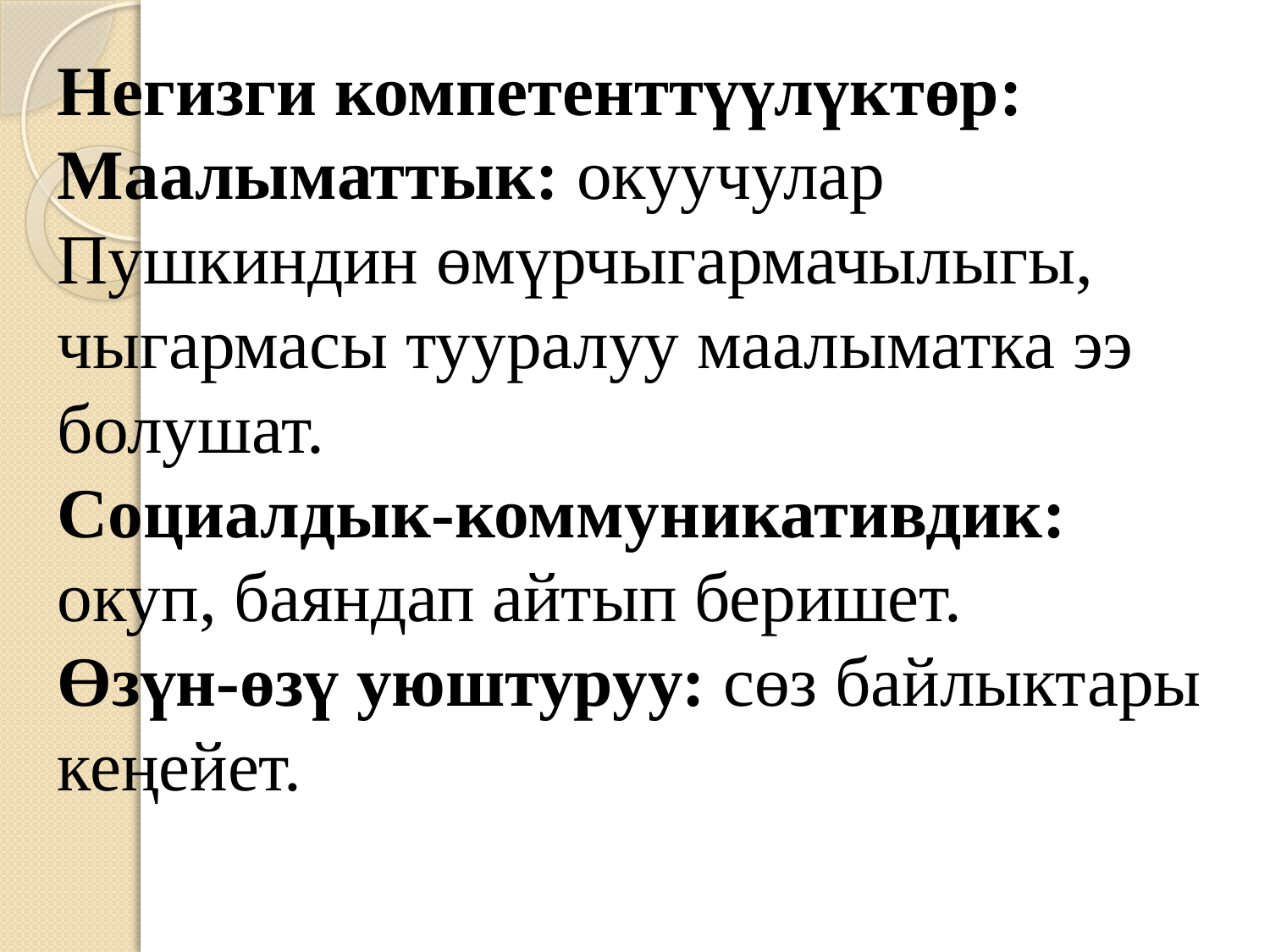

# Негизги компетенттүүлүктөр: Маалыматтык: окуучулар Пушкиндин өмүрчыгармачылыгы, чыгармасы тууралуу маалыматка ээ болушат. Социалдык-коммуникативдик: окуп, баяндап айтып беришет. Өзүн-өзү уюштуруу: сөз байлыктары кеңейет.